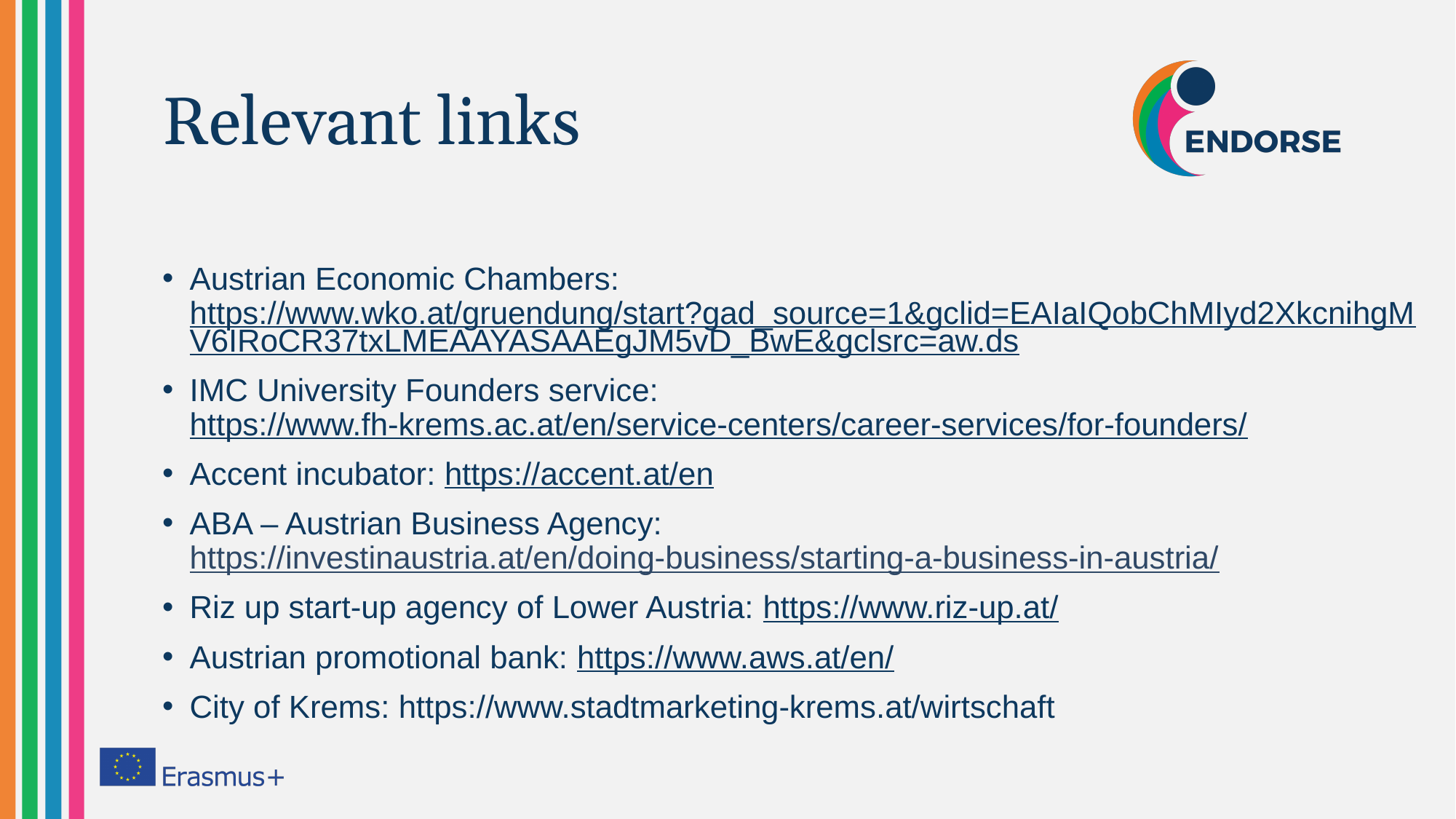

# Relevant links

Austrian Economic Chambers: https://www.wko.at/gruendung/start?gad_source=1&gclid=EAIaIQobChMIyd2XkcnihgMV6IRoCR37txLMEAAYASAAEgJM5vD_BwE&gclsrc=aw.ds
IMC University Founders service: https://www.fh-krems.ac.at/en/service-centers/career-services/for-founders/
Accent incubator: https://accent.at/en
ABA – Austrian Business Agency: https://investinaustria.at/en/doing-business/starting-a-business-in-austria/
Riz up start-up agency of Lower Austria: https://www.riz-up.at/
Austrian promotional bank: https://www.aws.at/en/
City of Krems: https://www.stadtmarketing-krems.at/wirtschaft